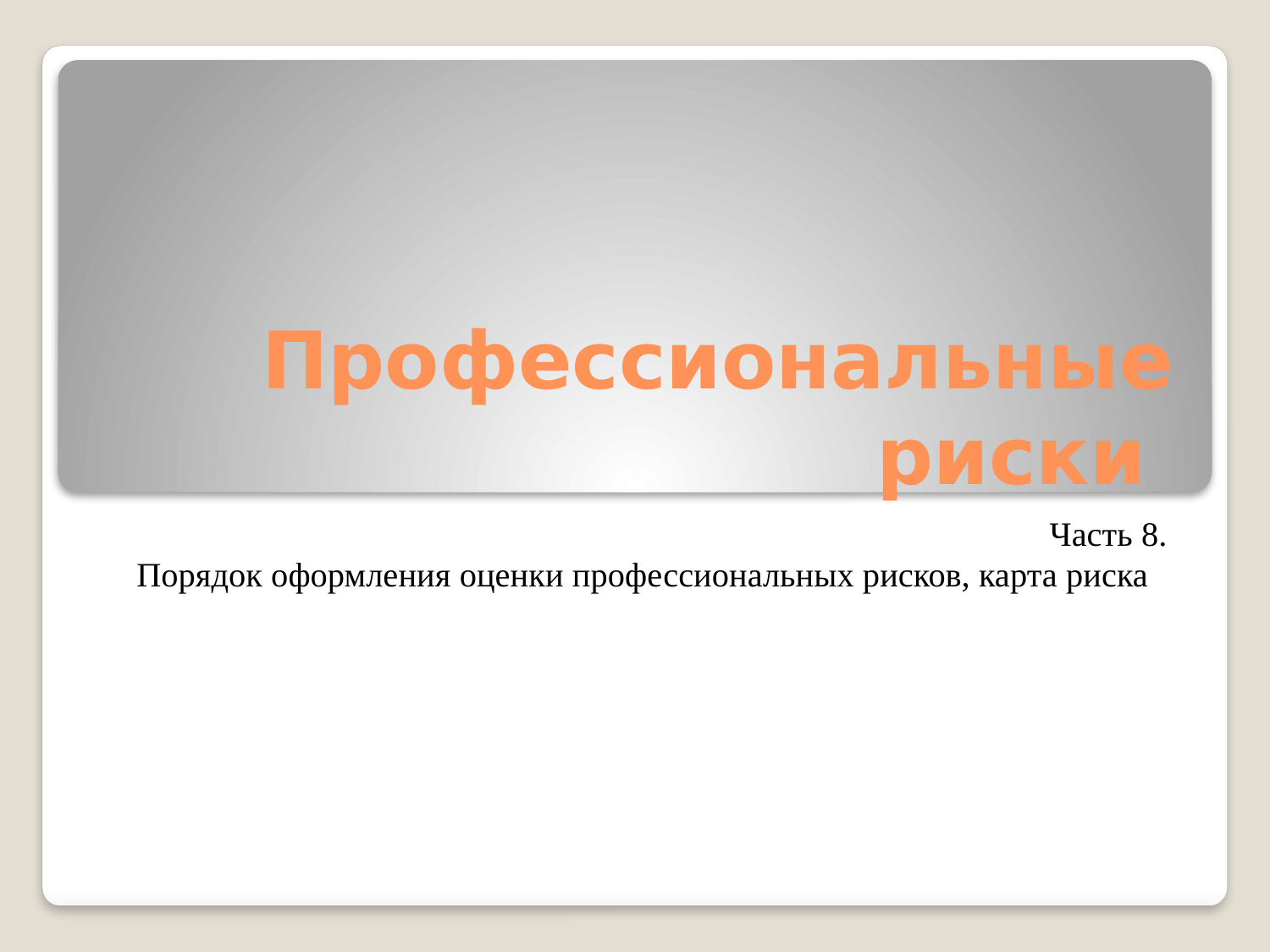

# Профессиональные риски
Часть 8.
Порядок оформления оценки профессиональных рисков, карта риска